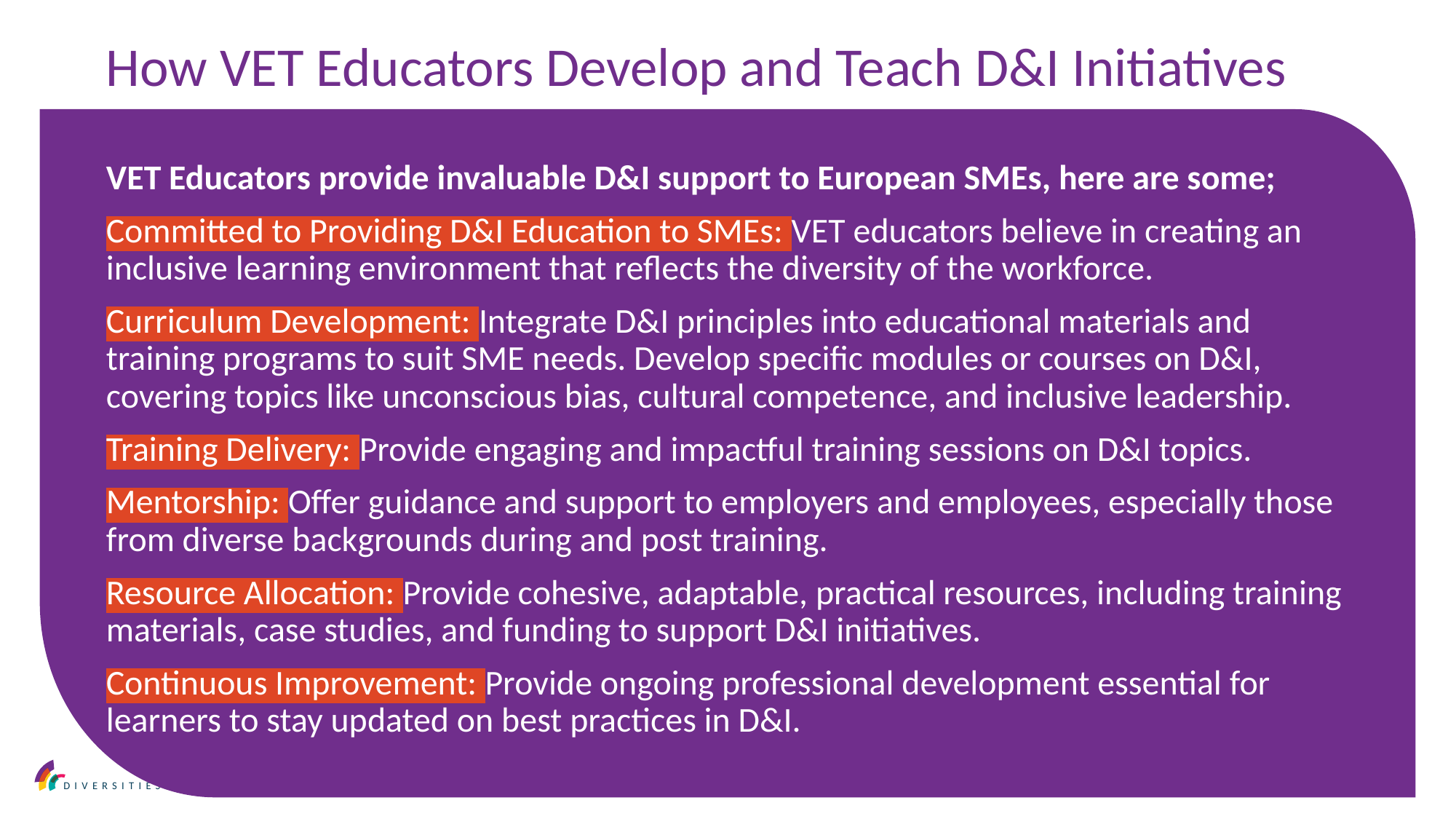

How VET Educators Develop and Teach D&I Initiatives
VET Educators provide invaluable D&I support to European SMEs, here are some;
Committed to Providing D&I Education to SMEs: VET educators believe in creating an inclusive learning environment that reflects the diversity of the workforce.
Curriculum Development: Integrate D&I principles into educational materials and training programs to suit SME needs. Develop specific modules or courses on D&I, covering topics like unconscious bias, cultural competence, and inclusive leadership.
Training Delivery: Provide engaging and impactful training sessions on D&I topics.
Mentorship: Offer guidance and support to employers and employees, especially those from diverse backgrounds during and post training.
Resource Allocation: Provide cohesive, adaptable, practical resources, including training materials, case studies, and funding to support D&I initiatives.
Continuous Improvement: Provide ongoing professional development essential for learners to stay updated on best practices in D&I.